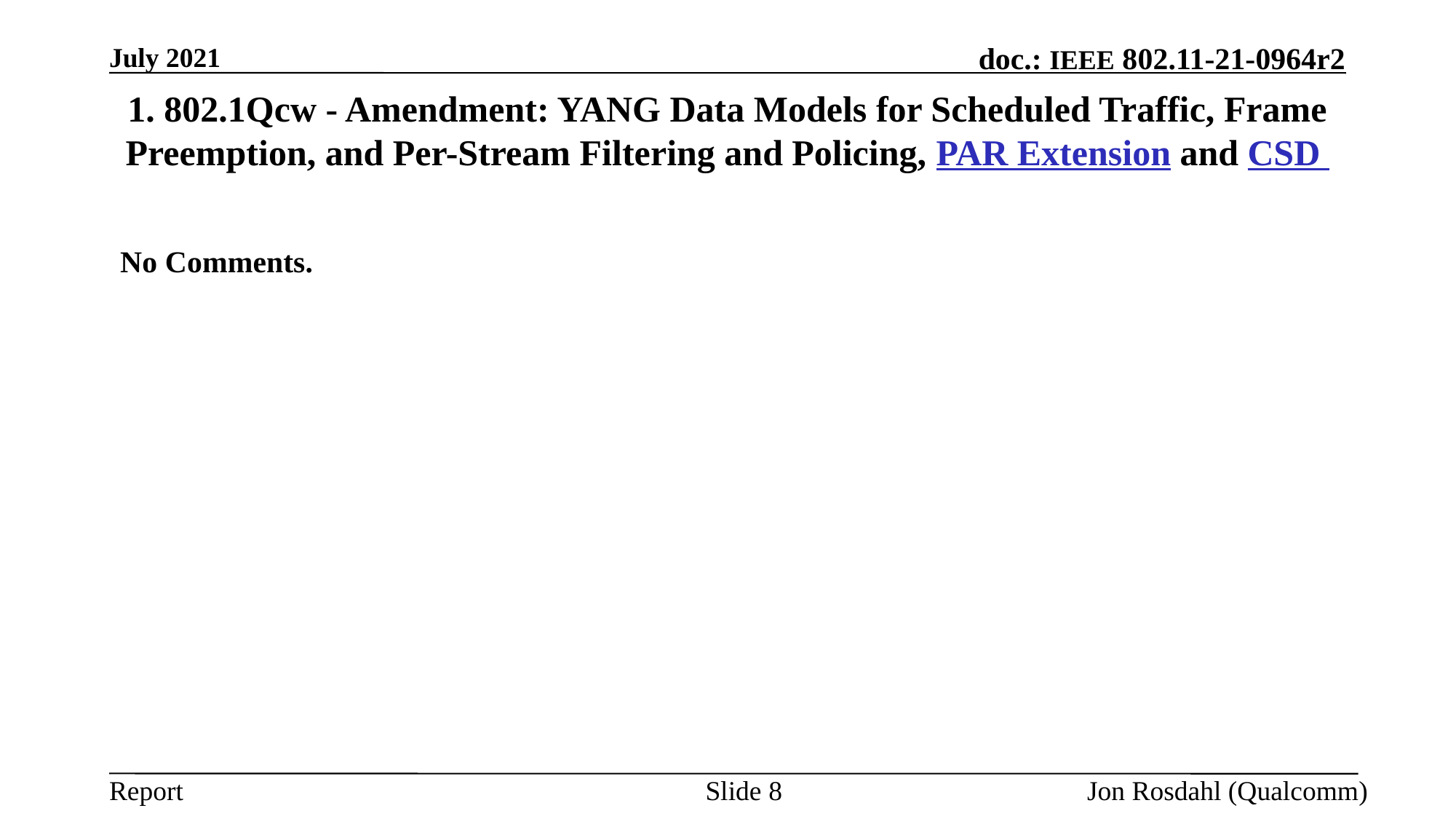

July 2021
# 1. 802.1Qcw - Amendment: YANG Data Models for Scheduled Traffic, Frame Preemption, and Per-Stream Filtering and Policing, PAR Extension and CSD
No Comments.
Slide 8
Jon Rosdahl (Qualcomm)